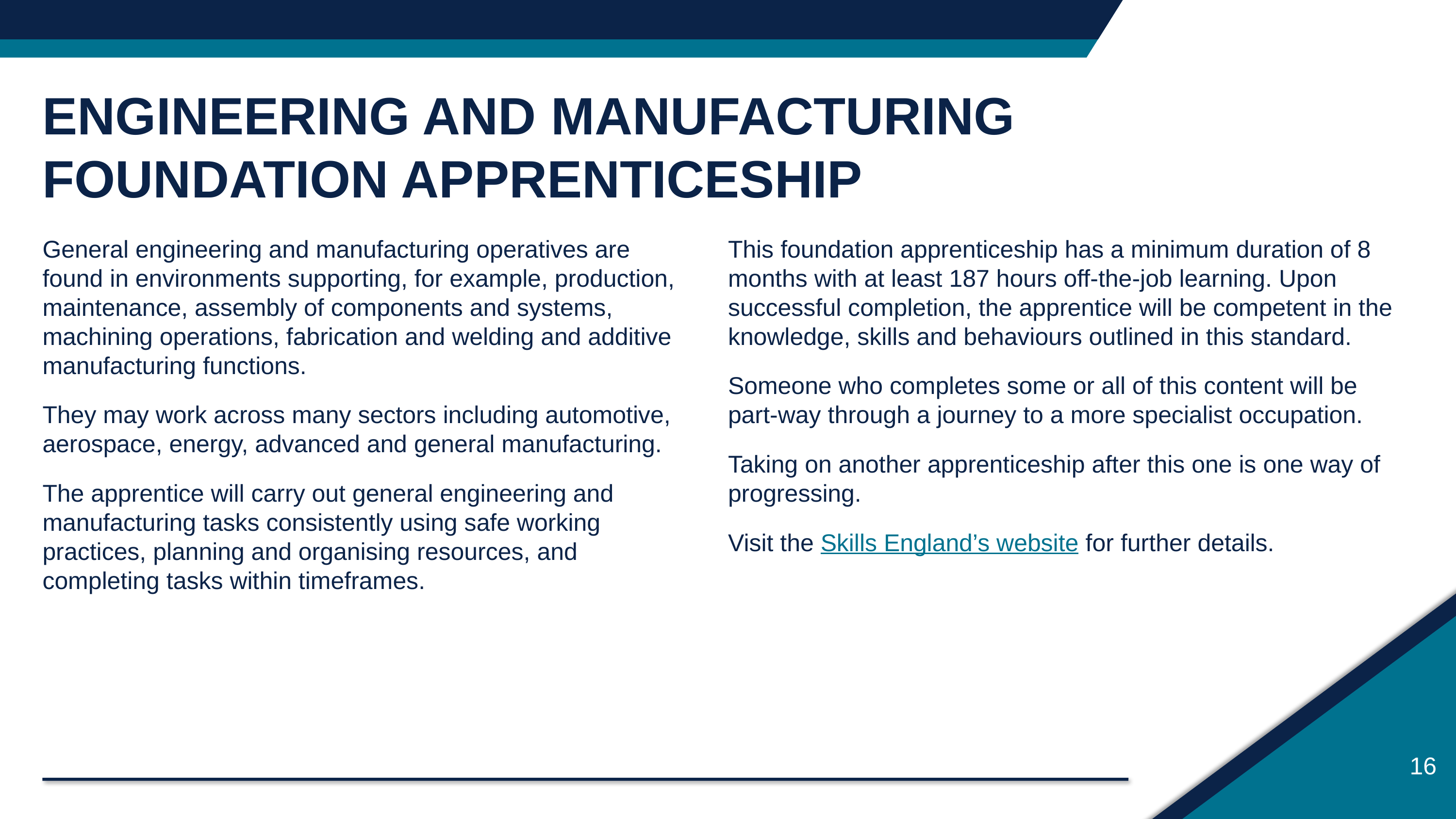

ENGINEERING AND MANUFACTURING
FOUNDATION APPRENTICESHIP
General engineering and manufacturing operatives are found in environments supporting, for example, production, maintenance, assembly of components and systems, machining operations, fabrication and welding and additive manufacturing functions.
They may work across many sectors including automotive, aerospace, energy, advanced and general manufacturing.
The apprentice will carry out general engineering and manufacturing tasks consistently using safe working practices, planning and organising resources, and completing tasks within timeframes.
This foundation apprenticeship has a minimum duration of 8 months with at least 187 hours off-the-job learning. Upon successful completion, the apprentice will be competent in the knowledge, skills and behaviours outlined in this standard.
Someone who completes some or all of this content will be part-way through a journey to a more specialist occupation.
Taking on another apprenticeship after this one is one way of progressing.
Visit the Skills England’s website for further details.

16